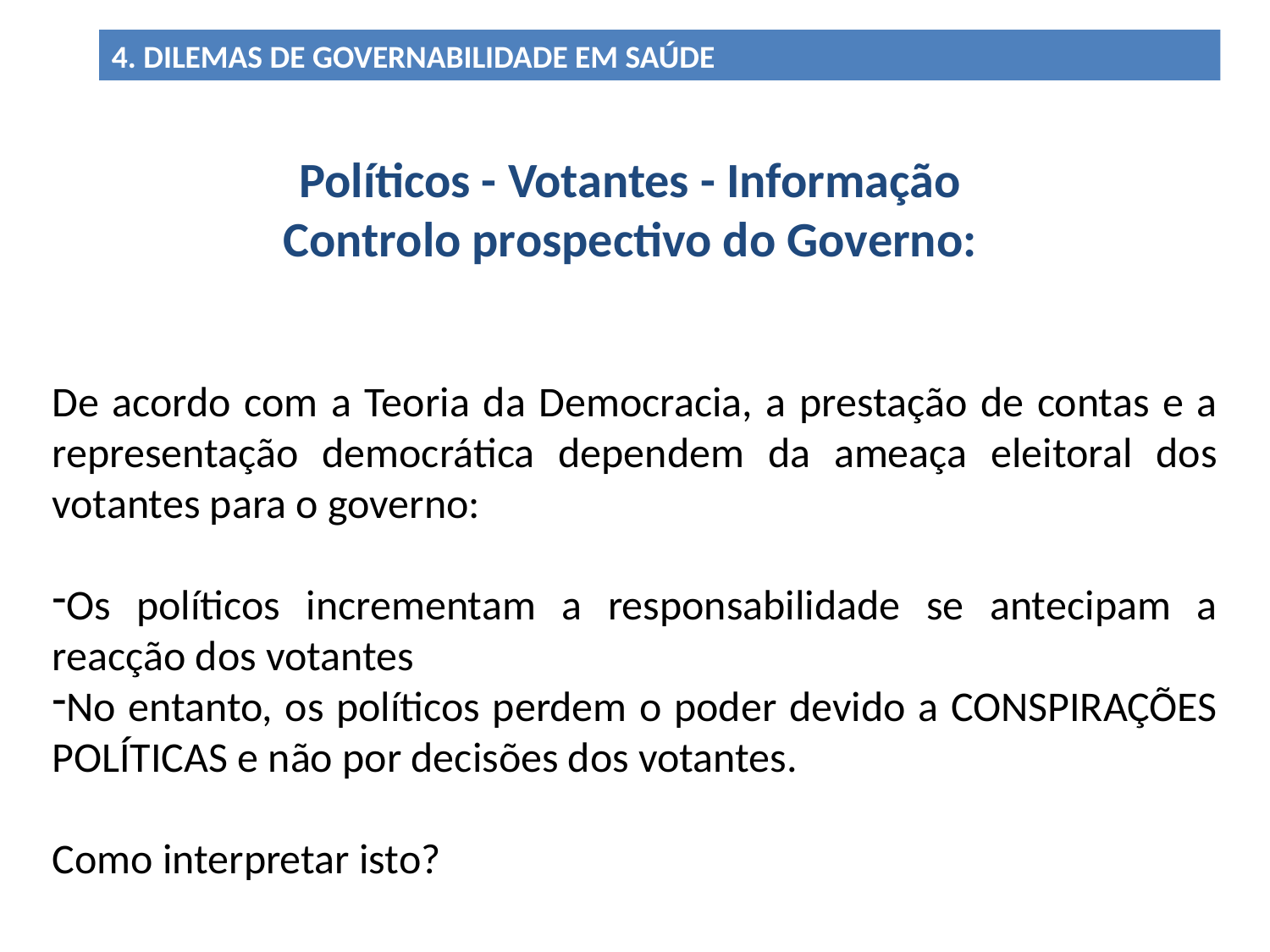

4. DILEMAS DE GOVERNABILIDADE EM SAÚDE

Políticos - Votantes - Informação
Controlo prospectivo do Governo:

De acordo com a Teoria da Democracia, a prestação de contas e a representação democrática dependem da ameaça eleitoral dos votantes para o governo:

Os políticos incrementam a responsabilidade se antecipam a reacção dos votantes
No entanto, os políticos perdem o poder devido a CONSPIRAÇÕES POLÍTICAS e não por decisões dos votantes.

Como interpretar isto?